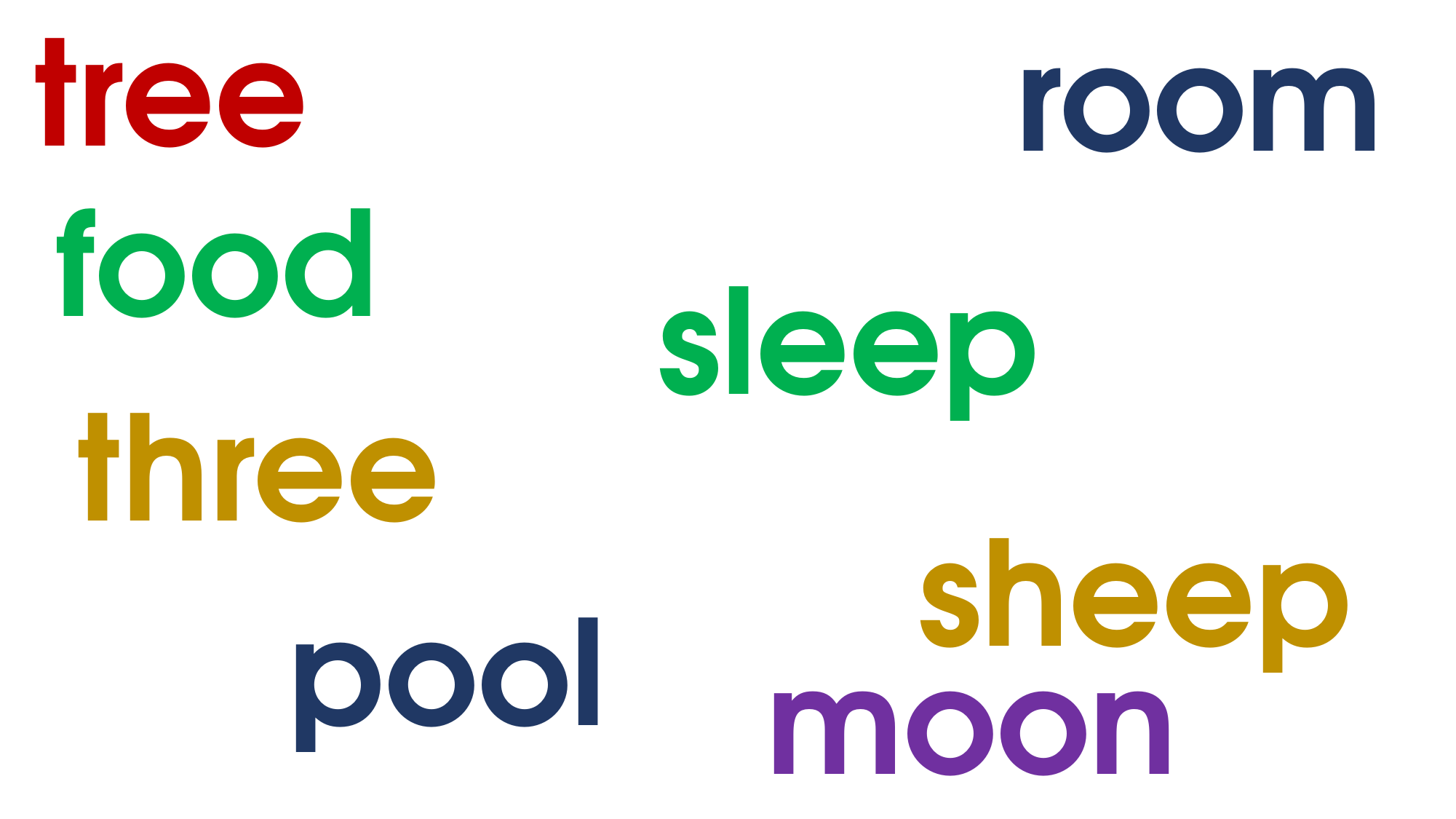

room
tree
food
sleep
three
sheep
pool
moon